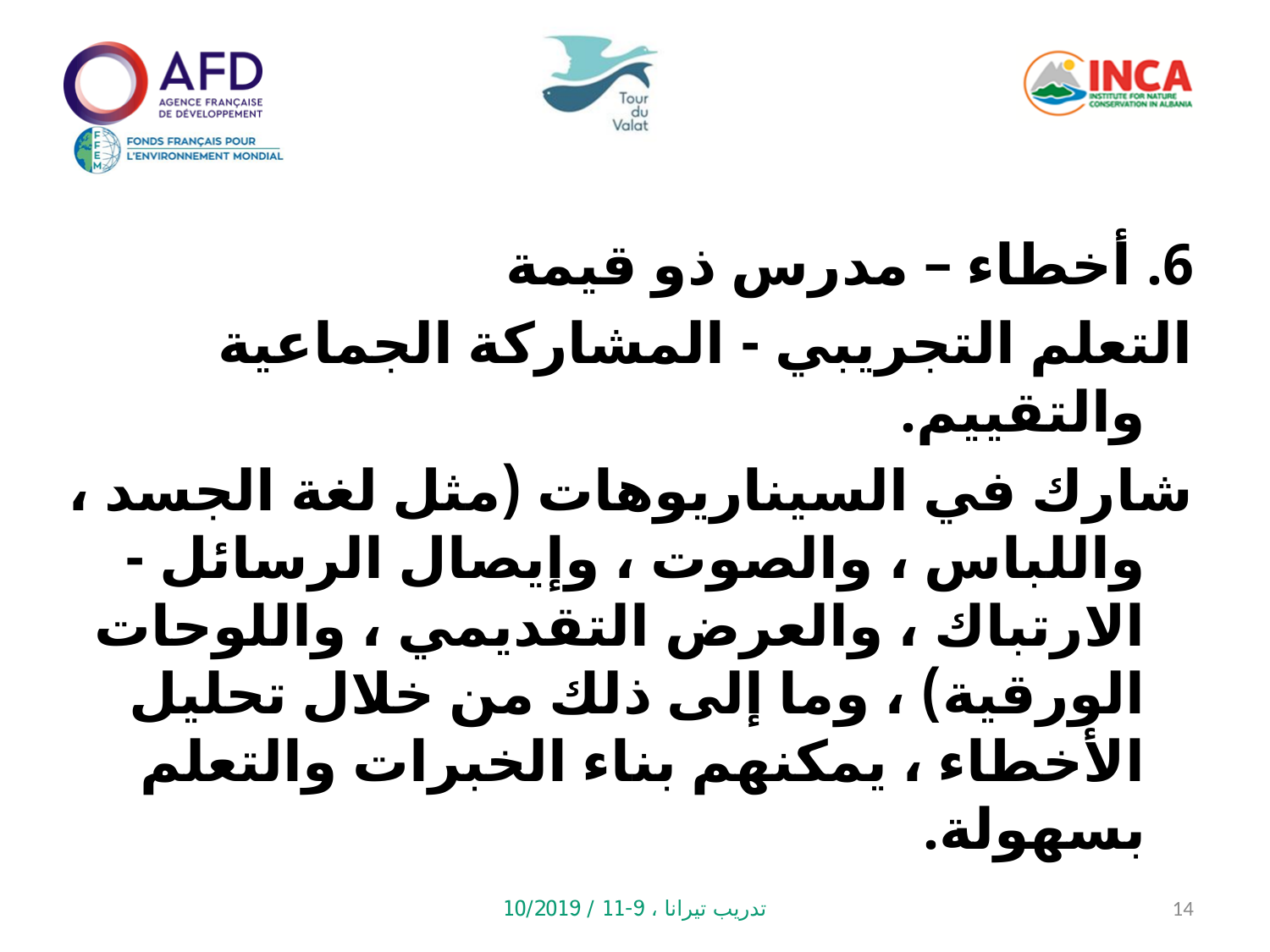

6. أخطاء – مدرس ذو قيمة
التعلم التجريبي - المشاركة الجماعية والتقييم.
شارك في السيناريوهات (مثل لغة الجسد ، واللباس ، والصوت ، وإيصال الرسائل - الارتباك ، والعرض التقديمي ، واللوحات الورقية) ، وما إلى ذلك من خلال تحليل الأخطاء ، يمكنهم بناء الخبرات والتعلم بسهولة.
تدريب تيرانا ، 9-11 / 10/2019
14